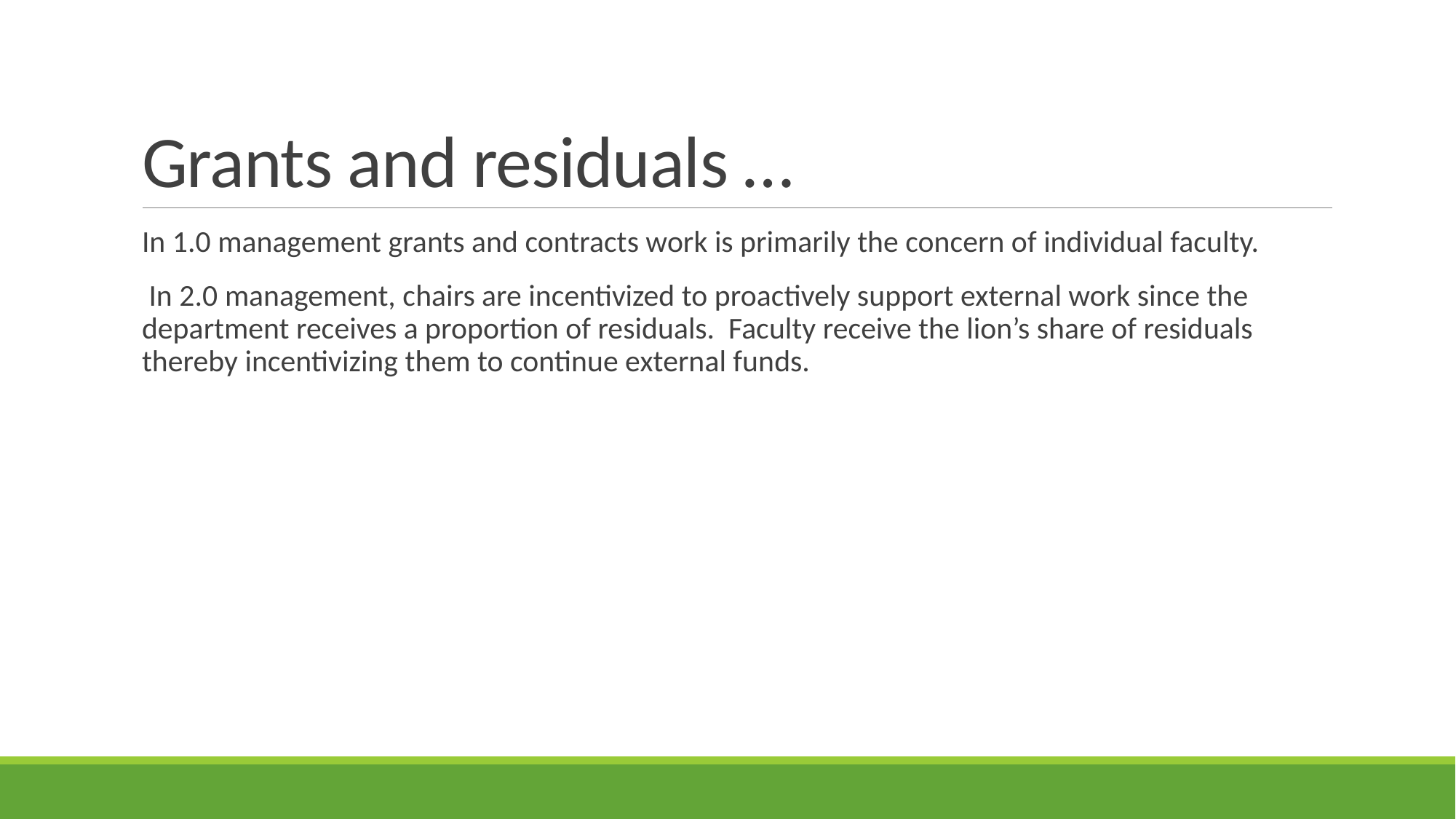

# Grants and residuals …
In 1.0 management grants and contracts work is primarily the concern of individual faculty.
 In 2.0 management, chairs are incentivized to proactively support external work since the department receives a proportion of residuals.  Faculty receive the lion’s share of residuals thereby incentivizing them to continue external funds.